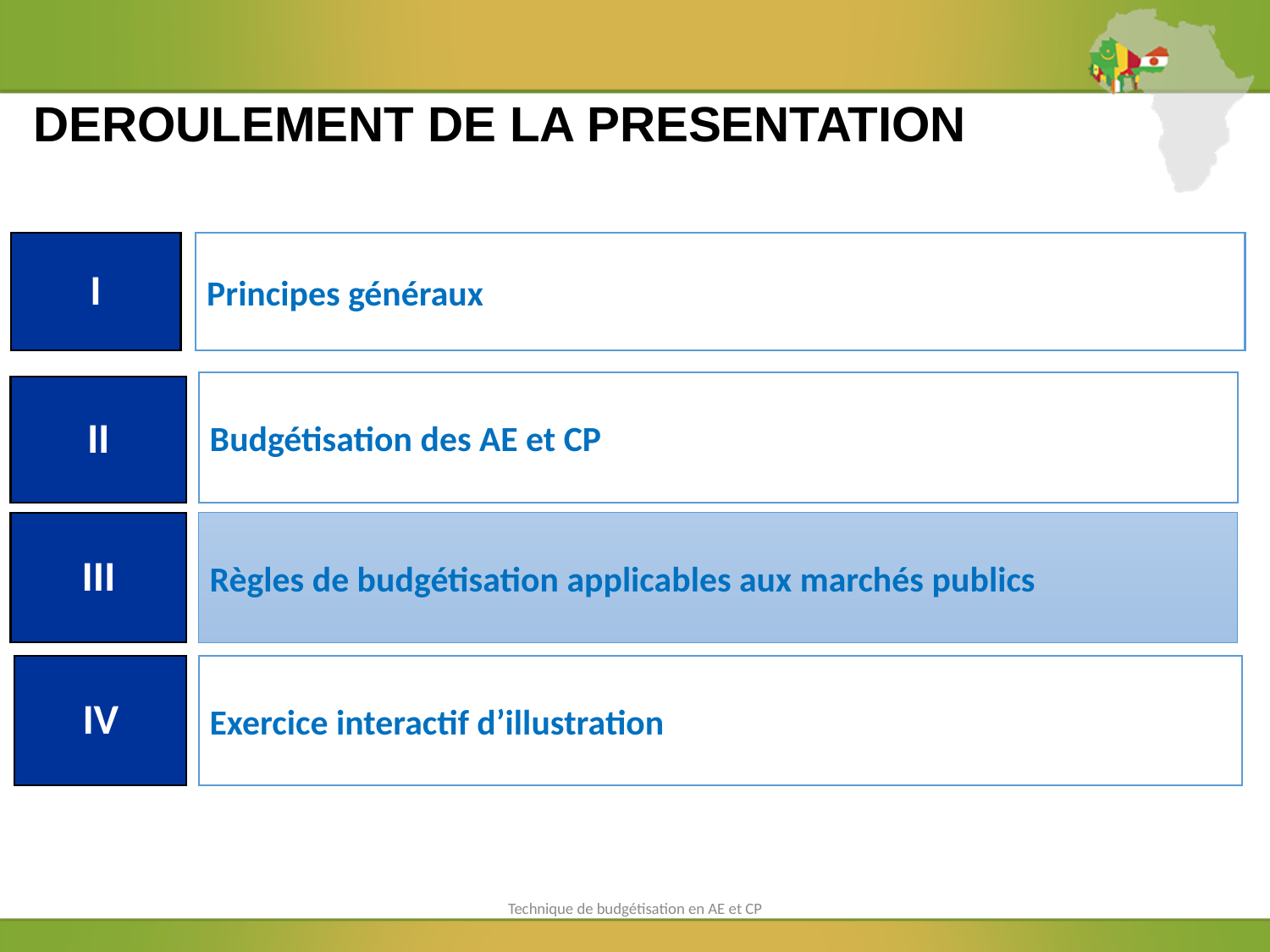

# DEROULEMENT DE LA PRESENTATION
I
Principes généraux
Budgétisation des AE et CP
II
III
Règles de budgétisation applicables aux marchés publics
IV
Exercice interactif d’illustration
Technique de budgétisation en AE et CP